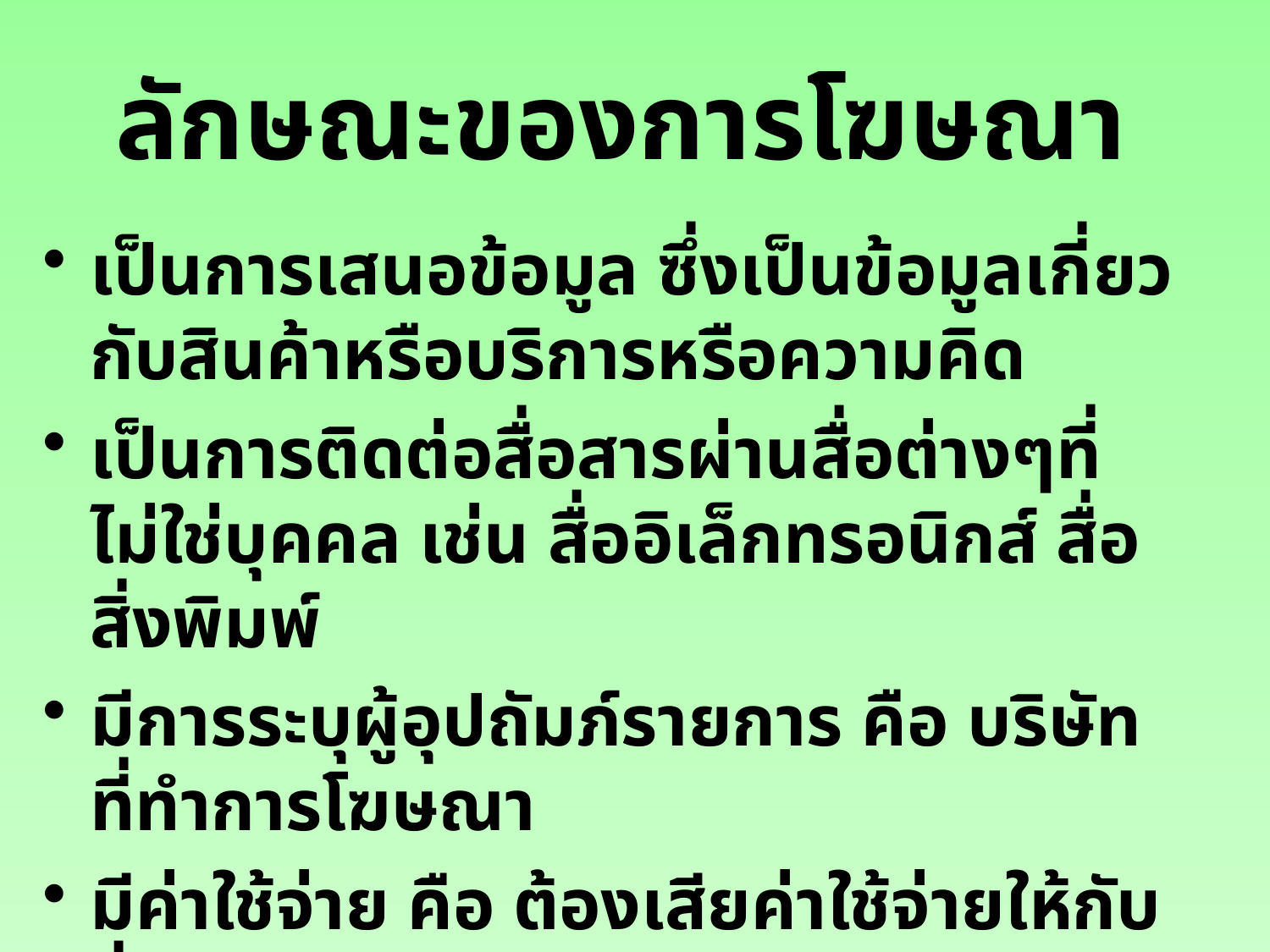

# ลักษณะของการโฆษณา
เป็นการเสนอข้อมูล ซึ่งเป็นข้อมูลเกี่ยวกับสินค้าหรือบริการหรือความคิด
เป็นการติดต่อสื่อสารผ่านสื่อต่างๆที่ไม่ใช่บุคคล เช่น สื่ออิเล็กทรอนิกส์ สื่อสิ่งพิมพ์
มีการระบุผู้อุปถัมภ์รายการ คือ บริษัทที่ทำการโฆษณา
มีค่าใช้จ่าย คือ ต้องเสียค่าใช้จ่ายให้กับสื่อโฆษณา
มีลักษณะไม่เป็นส่วนบุคคล